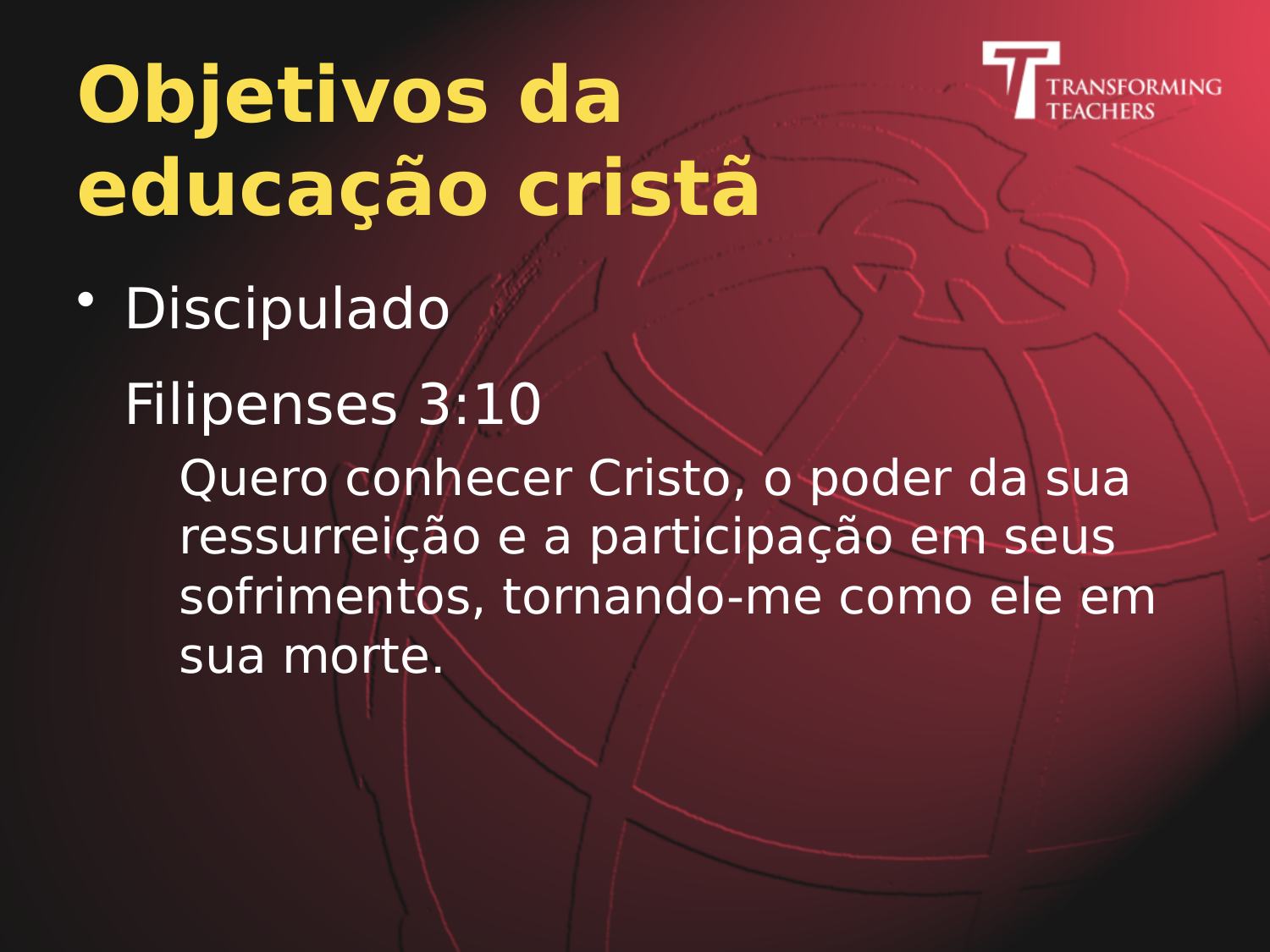

# Objetivos da educação cristã
Discipulado
	Filipenses 3:10
	Quero conhecer Cristo, o poder da sua ressurreição e a participação em seus sofrimentos, tornando-me como ele em sua morte.